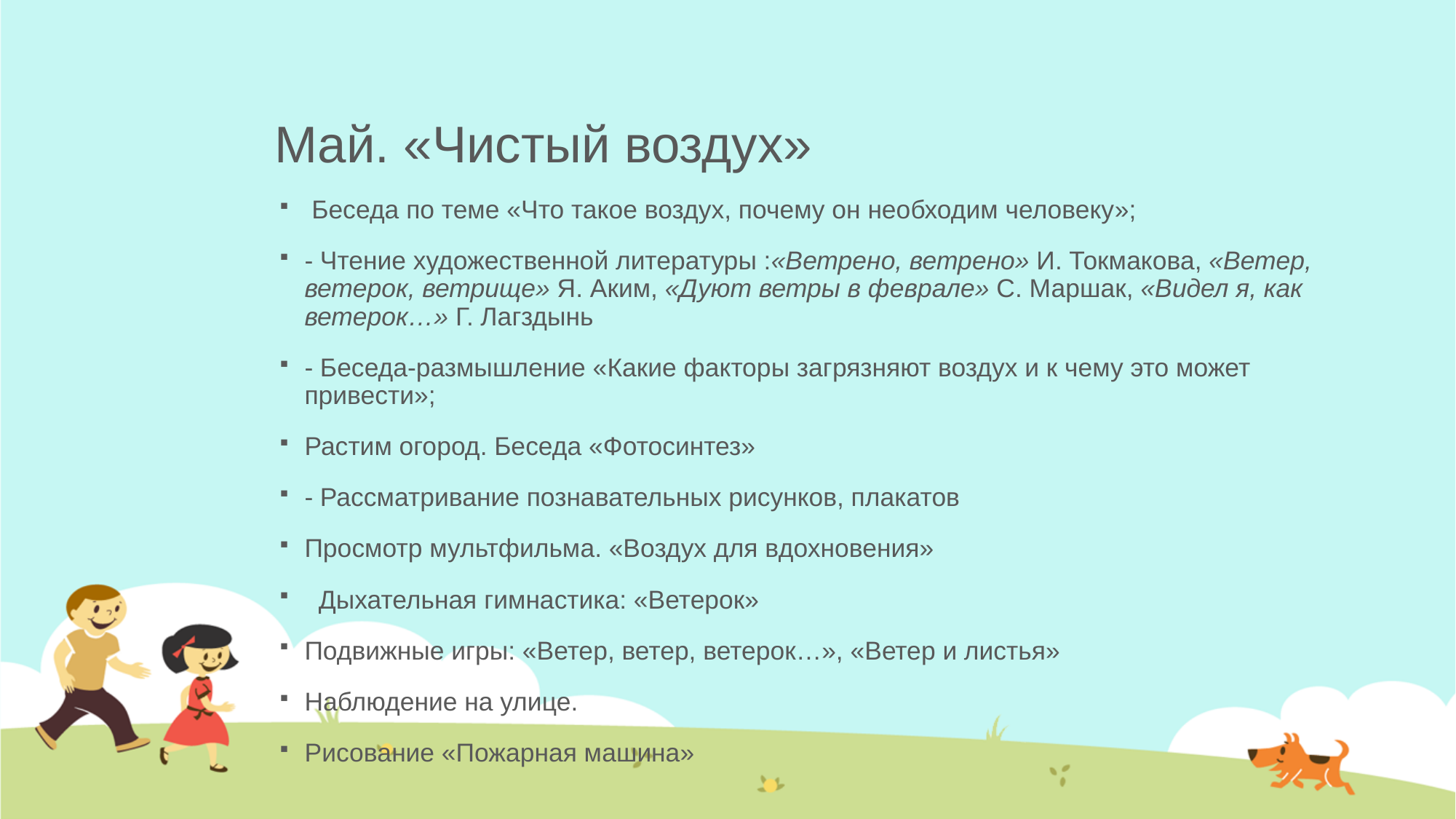

# Май. «Чистый воздух»
 Беседа по теме «Что такое воздух, почему он необходим человеку»;
- Чтение художественной литературы :«Ветрено, ветрено» И. Токмакова, «Ветер, ветерок, ветрище» Я. Аким, «Дуют ветры в феврале» С. Маршак, «Видел я, как ветерок…» Г. Лагздынь
- Беседа-размышление «Какие факторы загрязняют воздух и к чему это может привести»;
Растим огород. Беседа «Фотосинтез»
- Рассматривание познавательных рисунков, плакатов
Просмотр мультфильма. «Воздух для вдохновения»
  Дыхательная гимнастика: «Ветерок»
Подвижные игры: «Ветер, ветер, ветерок…», «Ветер и листья»
Наблюдение на улице.
Рисование «Пожарная машина»